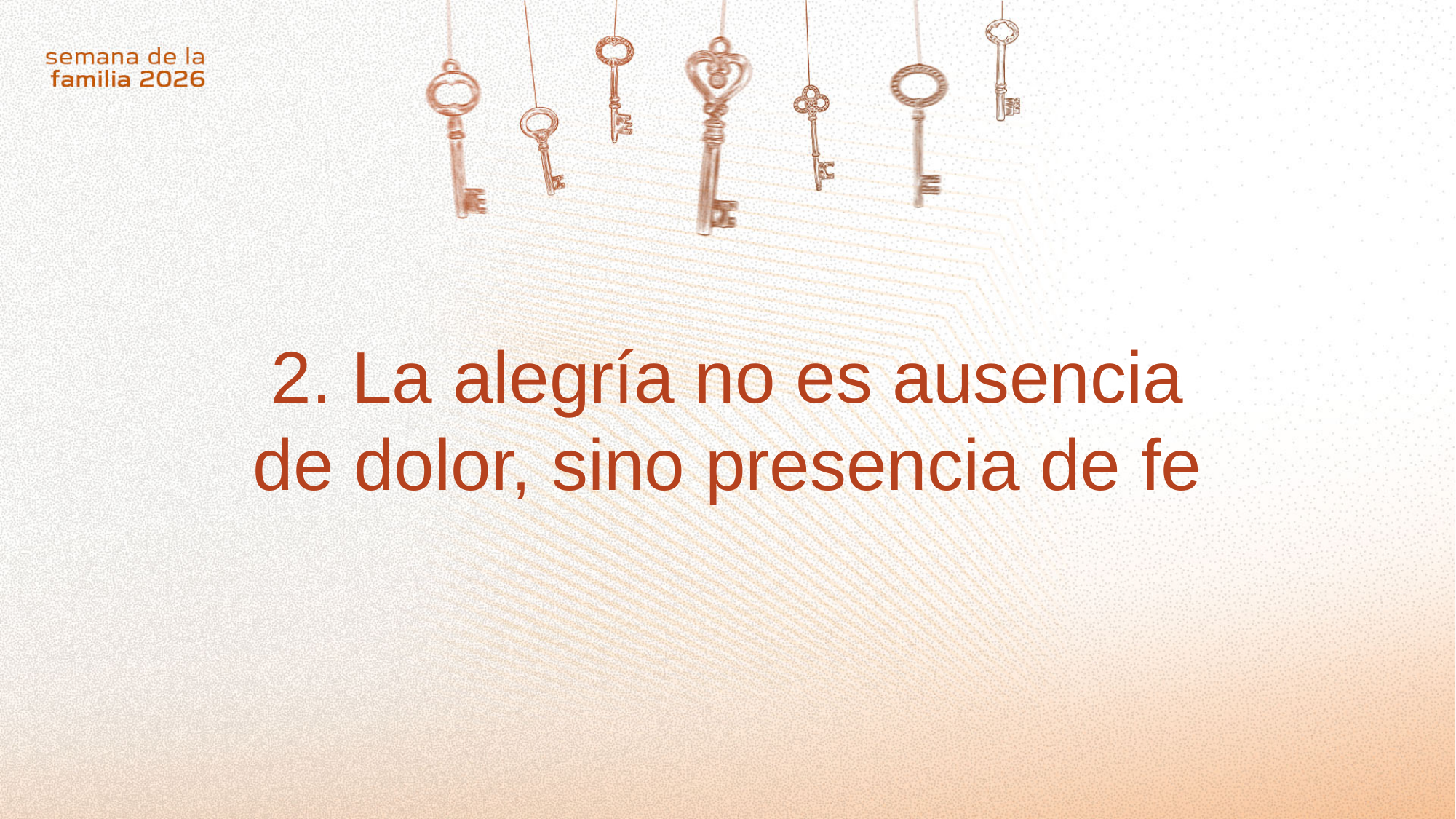

2. La alegría no es ausencia de dolor, sino presencia de fe